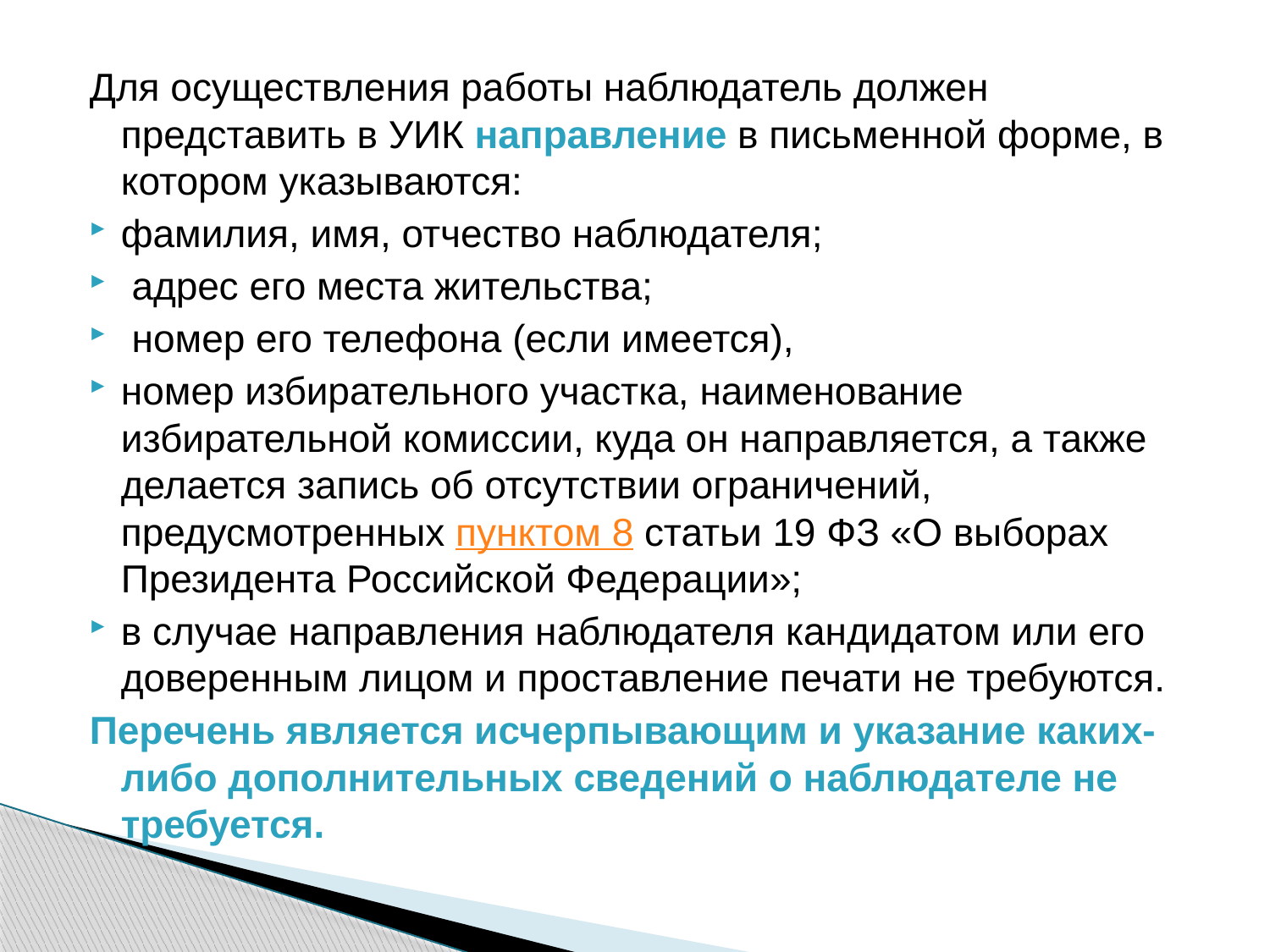

Для осуществления работы наблюдатель должен представить в УИК направление в письменной форме, в котором указываются:
фамилия, имя, отчество наблюдателя;
 адрес его места жительства;
 номер его телефона (если имеется),
номер избирательного участка, наименование избирательной комиссии, куда он направляется, а также делается запись об отсутствии ограничений, предусмотренных пунктом 8 статьи 19 ФЗ «О выборах Президента Российской Федерации»;
в случае направления наблюдателя кандидатом или его доверенным лицом и проставление печати не требуются.
Перечень является исчерпывающим и указание каких-либо дополнительных сведений о наблюдателе не требуется.